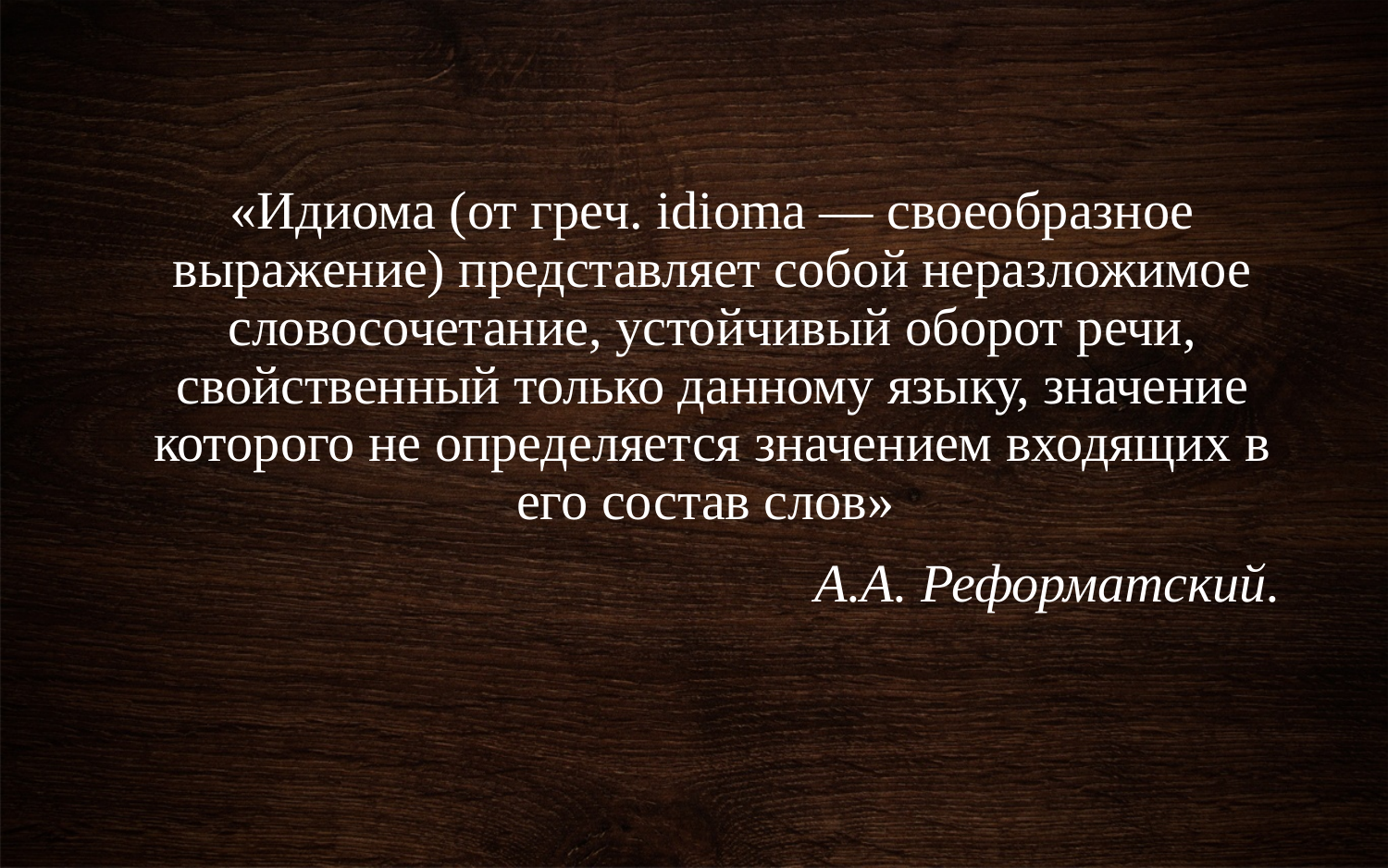

«Идиома (от греч. idioma — своеобразное выражение) представляет собой неразложимое словосочетание, устойчивый оборот речи, свойственный только данному языку, значение которого не определяется значением входящих в его состав слов»
                                                  А.А. Реформатский.